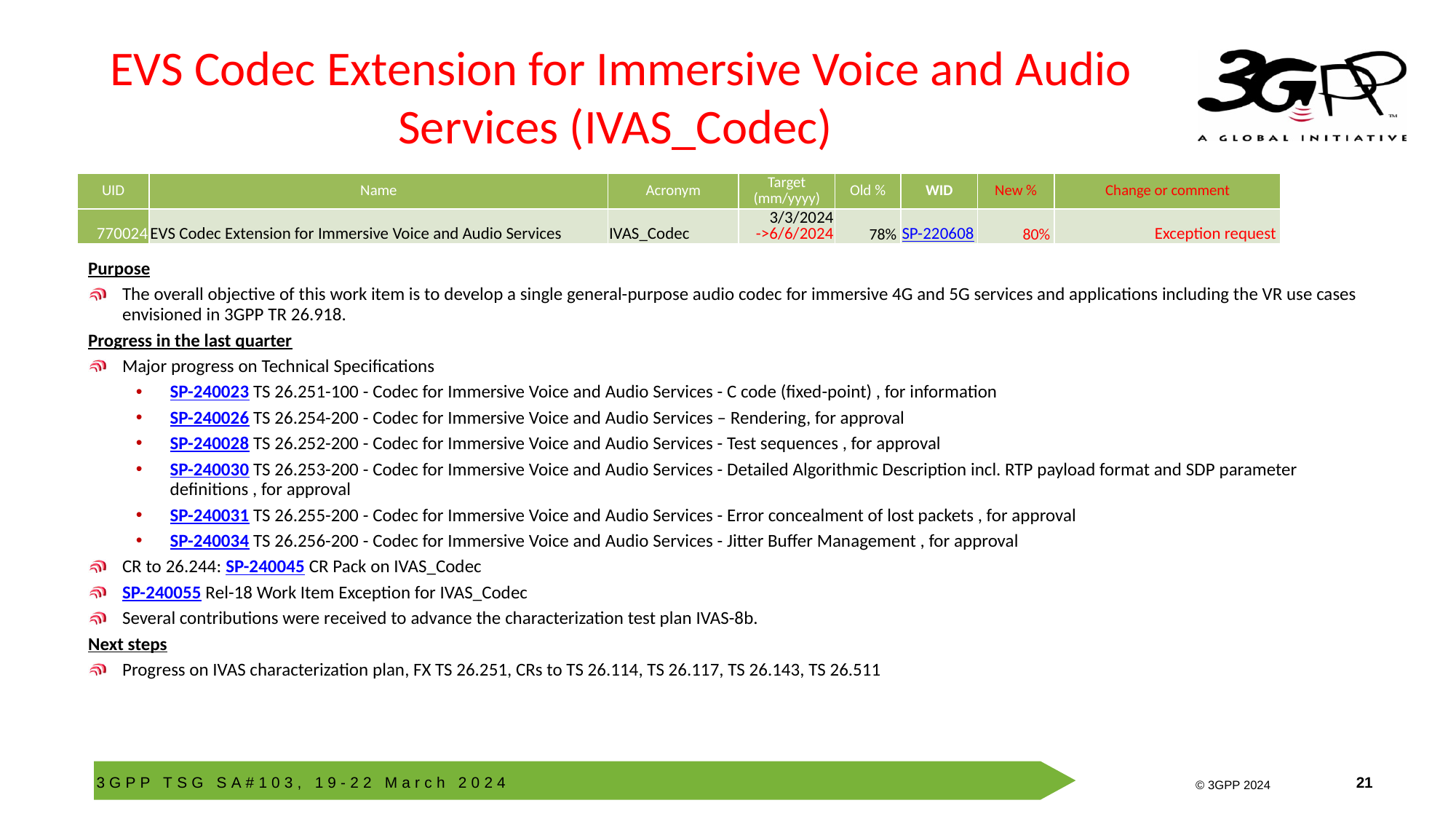

# EVS Codec Extension for Immersive Voice and Audio Services (IVAS_Codec)
| UID | Name | Acronym | Target (mm/yyyy) | Old % | WID | New % | Change or comment |
| --- | --- | --- | --- | --- | --- | --- | --- |
| 770024 | EVS Codec Extension for Immersive Voice and Audio Services | IVAS\_Codec | 3/3/2024 ->6/6/2024 | 78% | SP-220608 | 80% | Exception request |
Purpose
The overall objective of this work item is to develop a single general-purpose audio codec for immersive 4G and 5G services and applications including the VR use cases envisioned in 3GPP TR 26.918.
Progress in the last quarter
Major progress on Technical Specifications
SP-240023 TS 26.251-100 - Codec for Immersive Voice and Audio Services - C code (fixed-point) , for information
SP-240026 TS 26.254-200 - Codec for Immersive Voice and Audio Services – Rendering, for approval
SP-240028 TS 26.252-200 - Codec for Immersive Voice and Audio Services - Test sequences , for approval
SP-240030 TS 26.253-200 - Codec for Immersive Voice and Audio Services - Detailed Algorithmic Description incl. RTP payload format and SDP parameter definitions , for approval
SP-240031 TS 26.255-200 - Codec for Immersive Voice and Audio Services - Error concealment of lost packets , for approval
SP-240034 TS 26.256-200 - Codec for Immersive Voice and Audio Services - Jitter Buffer Management , for approval
CR to 26.244: SP-240045 CR Pack on IVAS_Codec
SP-240055 Rel-18 Work Item Exception for IVAS_Codec
Several contributions were received to advance the characterization test plan IVAS-8b.
Next steps
Progress on IVAS characterization plan, FX TS 26.251, CRs to TS 26.114, TS 26.117, TS 26.143, TS 26.511